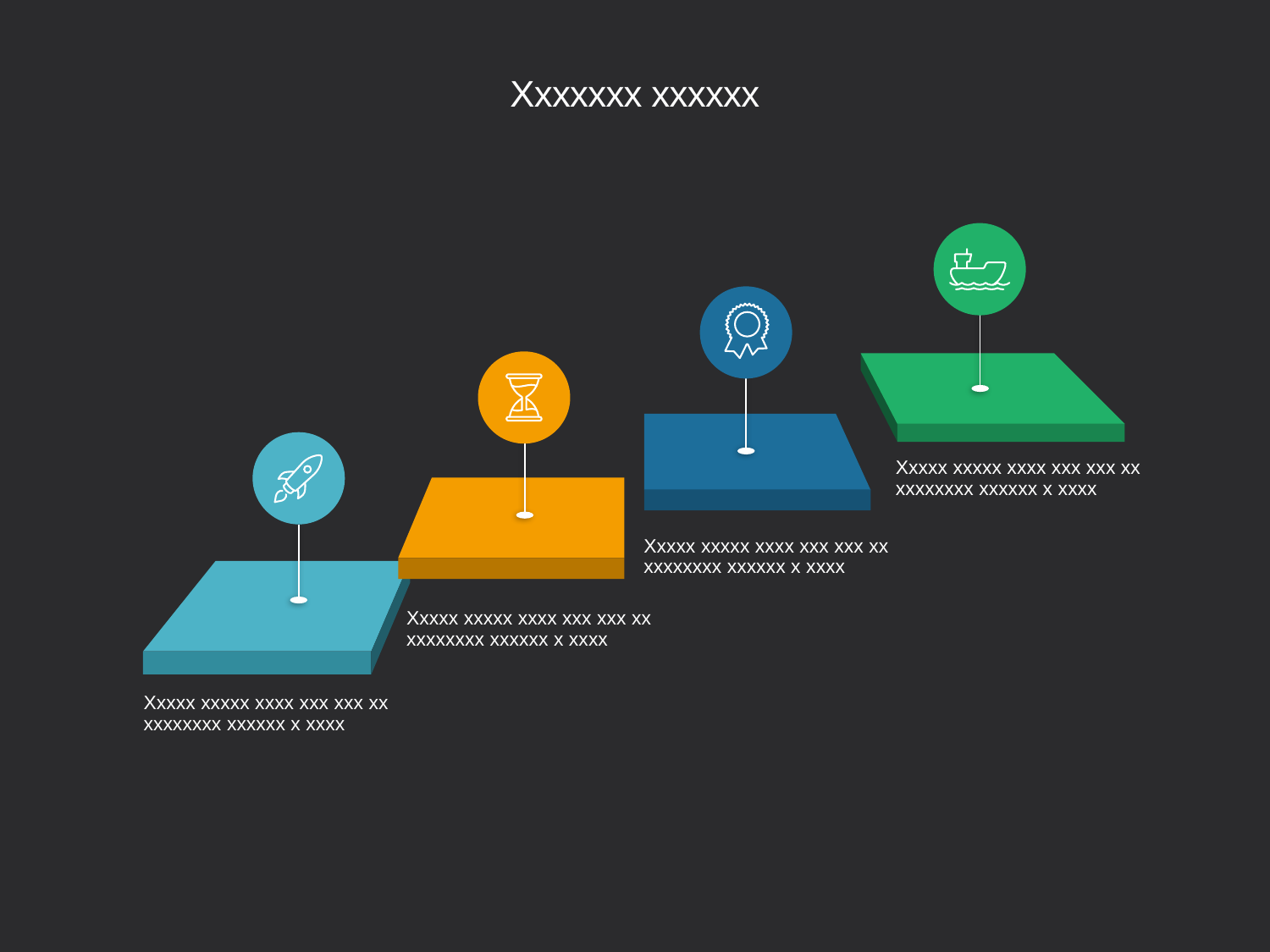

# Xxxxxxx xxxxxx

Xxxxx xxxxx xxxx xxx xxx xx xxxxxxxx xxxxxx x xxxx

Xxxxx xxxxx xxxx xxx xxx xx xxxxxxxx xxxxxx x xxxx

Xxxxx xxxxx xxxx xxx xxx xx xxxxxxxx xxxxxx x xxxx
Xxxxx xxxxx xxxx xxx xxx xx xxxxxxxx xxxxxx x xxxx